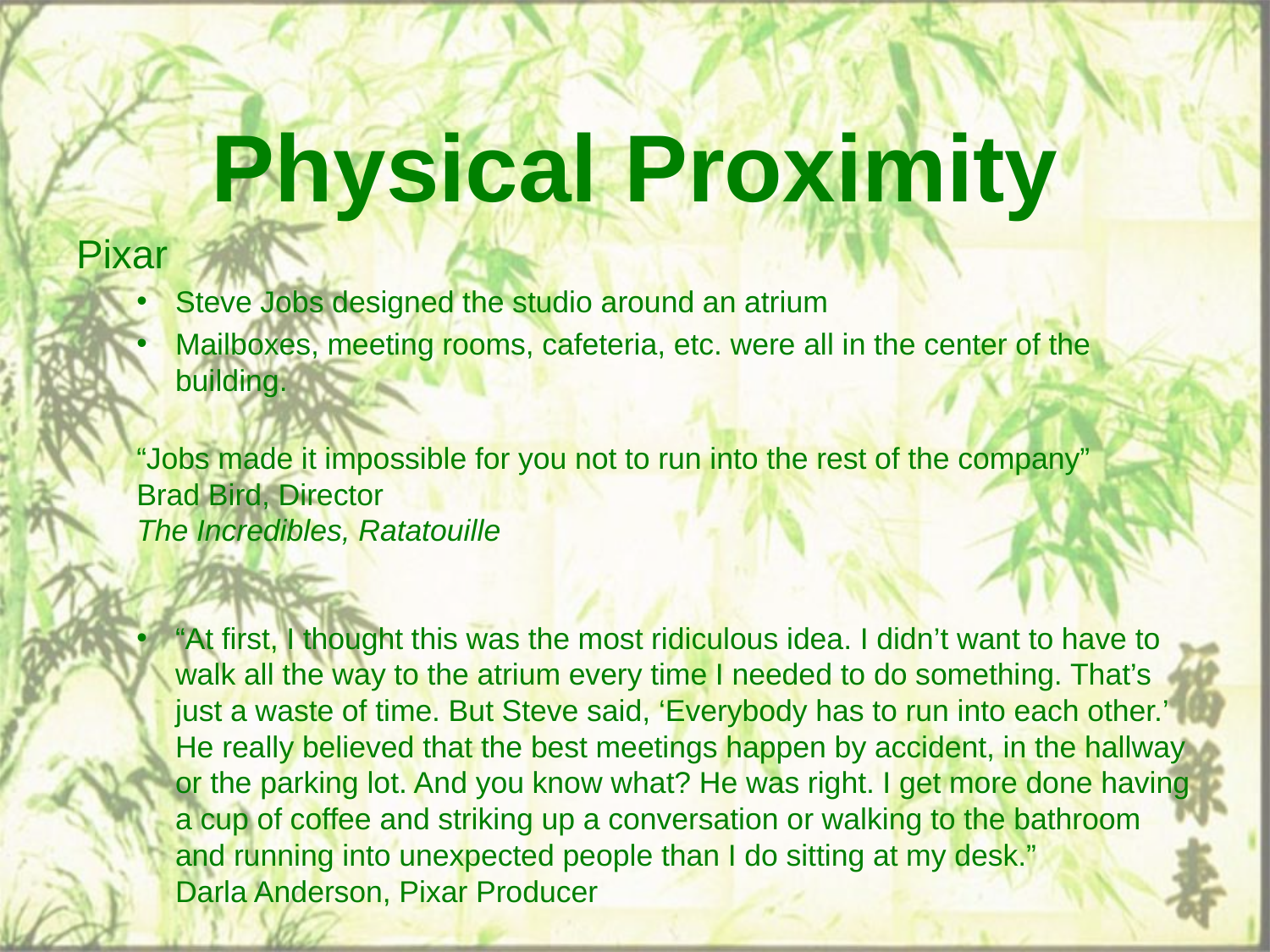

# Physical Proximity
Pixar
Steve Jobs designed the studio around an atrium
Mailboxes, meeting rooms, cafeteria, etc. were all in the center of the building.
“Jobs made it impossible for you not to run into the rest of the company”
Brad Bird, Director
The Incredibles, Ratatouille

“At first, I thought this was the most ridiculous idea. I didn’t want to have to walk all the way to the atrium every time I needed to do something. That’s just a waste of time. But Steve said, ‘Everybody has to run into each other.’ He really believed that the best meetings happen by accident, in the hallway or the parking lot. And you know what? He was right. I get more done having a cup of coffee and striking up a conversation or walking to the bathroom and running into unexpected people than I do sitting at my desk.”
Darla Anderson, Pixar Producer